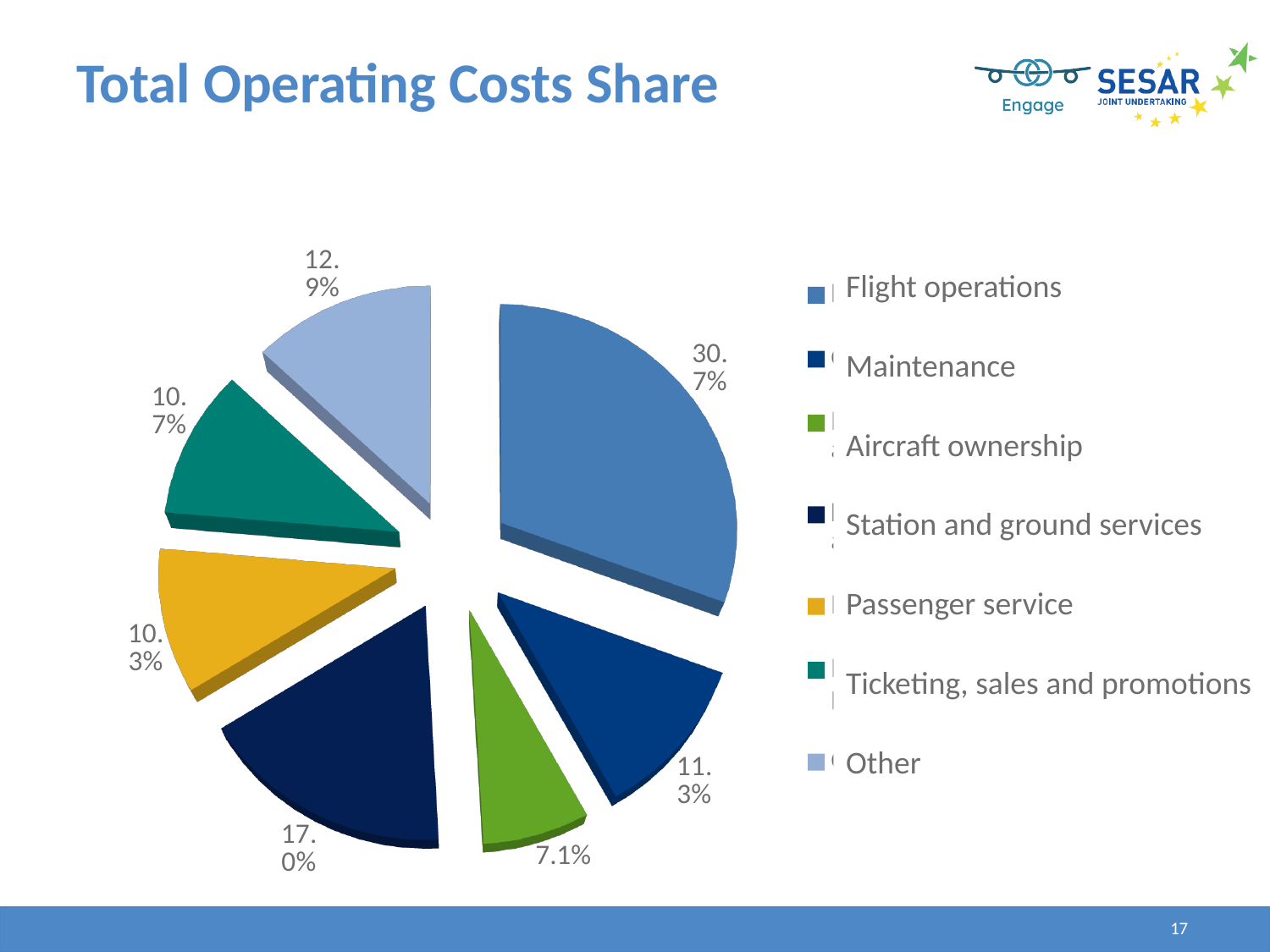

# Total Operating Costs Share
Flight operations
Maintenance
Aircraft ownership
Station and ground services
Passenger service
Ticketing, sales and promotions
Other

[unsupported chart]

17